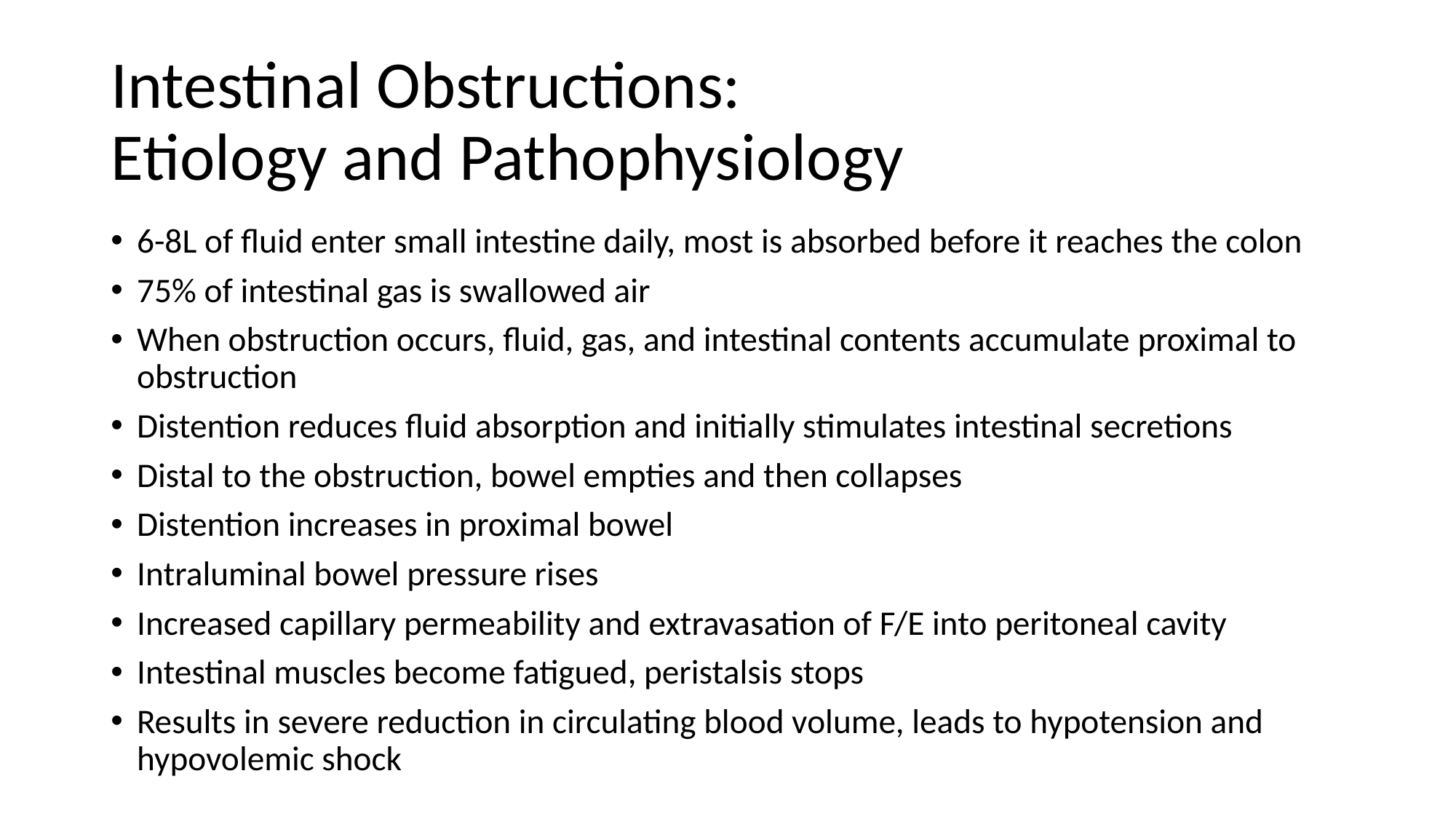

# Intestinal Obstructions: Etiology and Pathophysiology
6-8L of fluid enter small intestine daily, most is absorbed before it reaches the colon
75% of intestinal gas is swallowed air
When obstruction occurs, fluid, gas, and intestinal contents accumulate proximal to obstruction
Distention reduces fluid absorption and initially stimulates intestinal secretions
Distal to the obstruction, bowel empties and then collapses
Distention increases in proximal bowel
Intraluminal bowel pressure rises
Increased capillary permeability and extravasation of F/E into peritoneal cavity
Intestinal muscles become fatigued, peristalsis stops
Results in severe reduction in circulating blood volume, leads to hypotension and hypovolemic shock